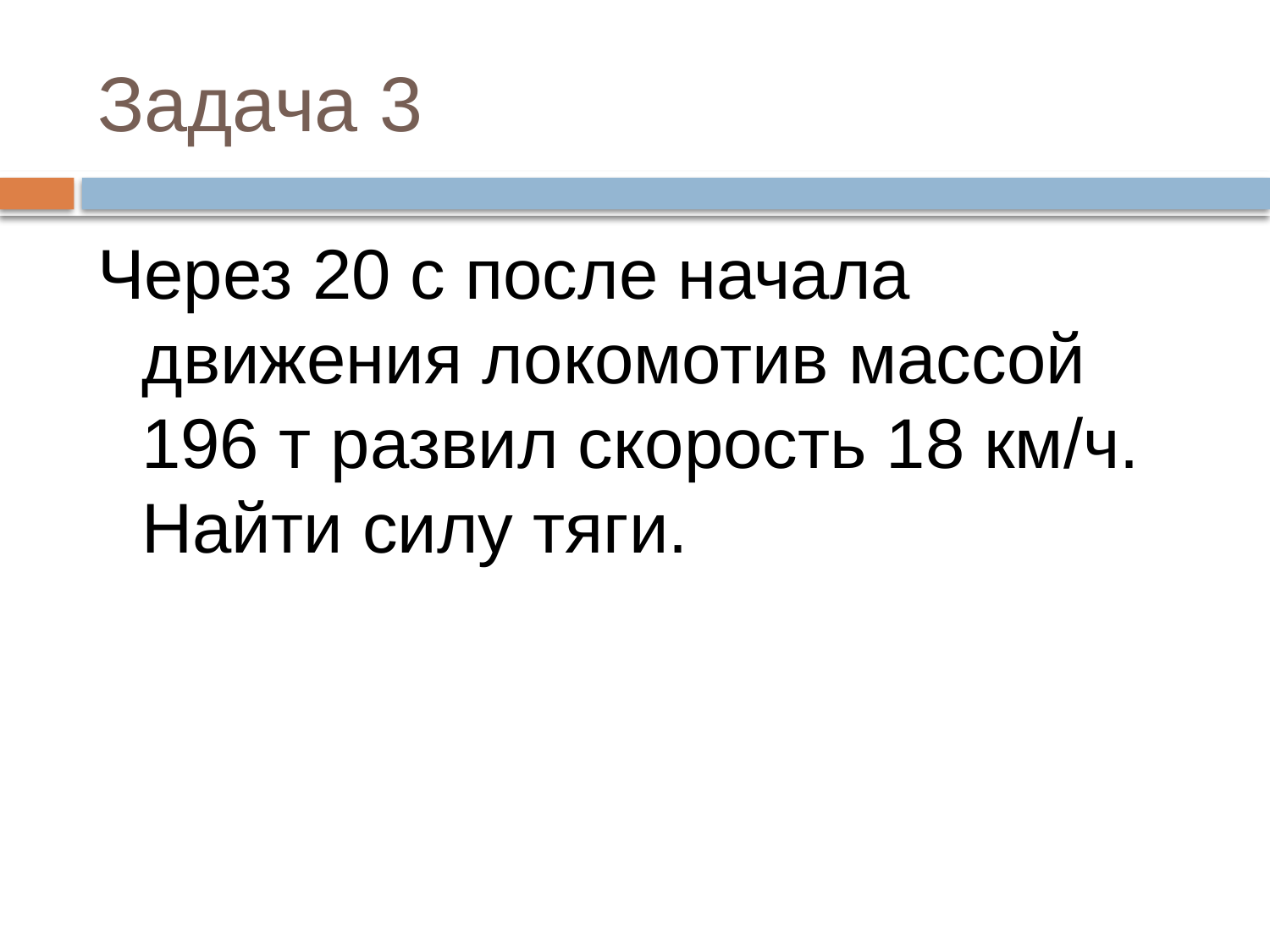

# Задача 3
Через 20 с после начала движения локомотив массой 196 т развил скорость 18 км/ч. Найти силу тяги.